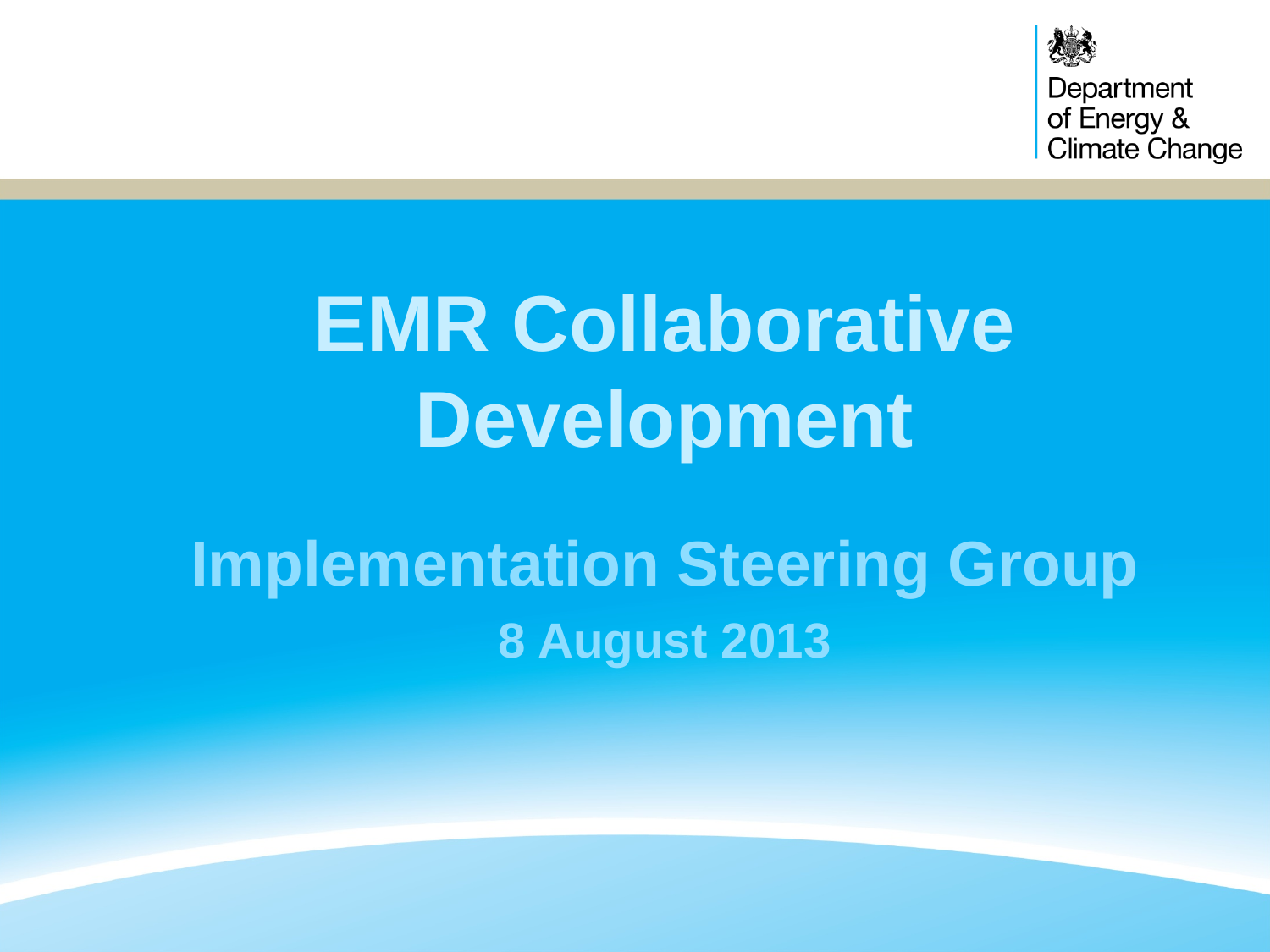

# EMR Collaborative Development
Implementation Steering Group
8 August 2013